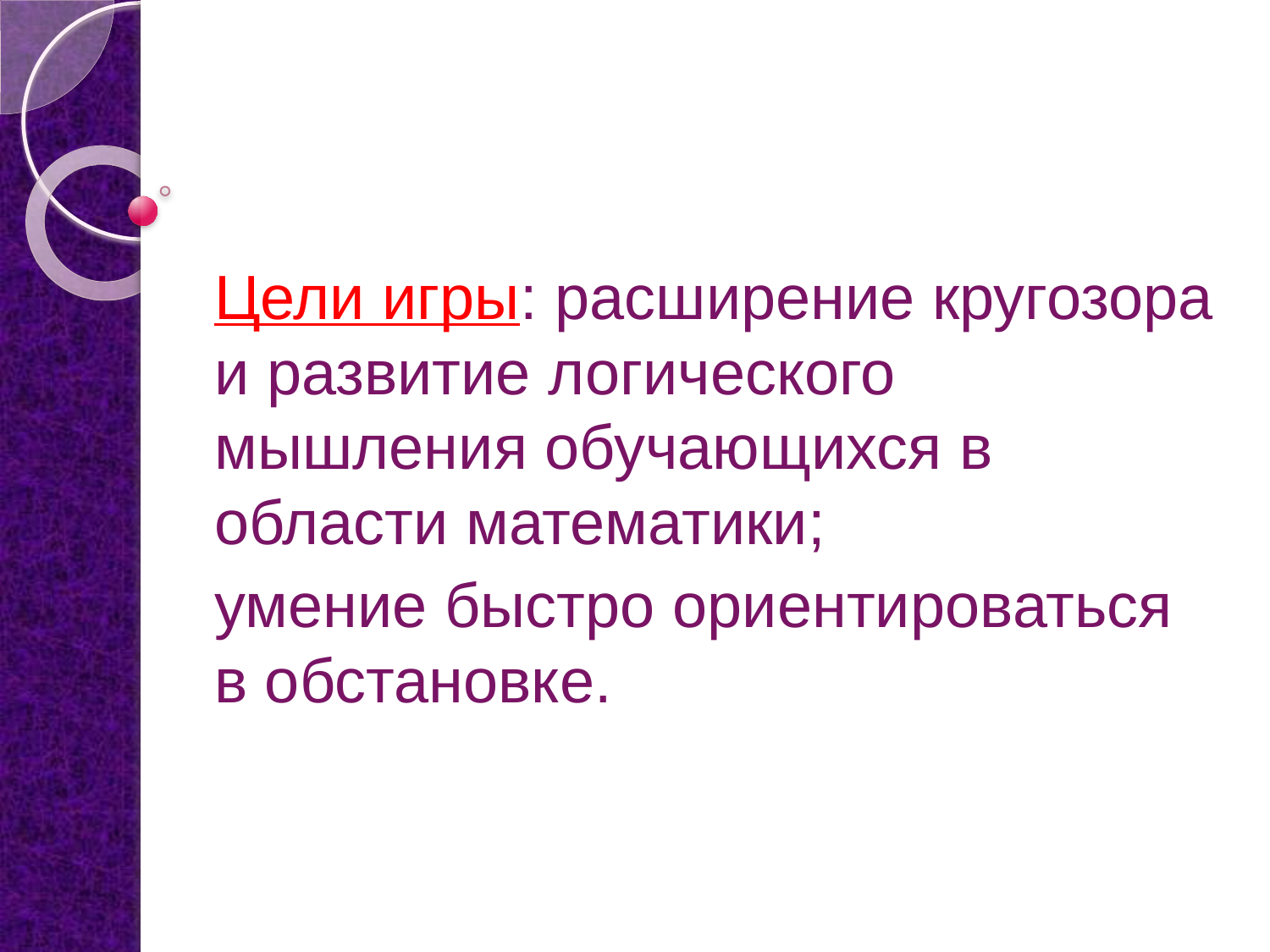

#
Цели игры: расширение кругозора и развитие логического мышления обучающихся в области математики;
умение быстро ориентироваться в обстановке.